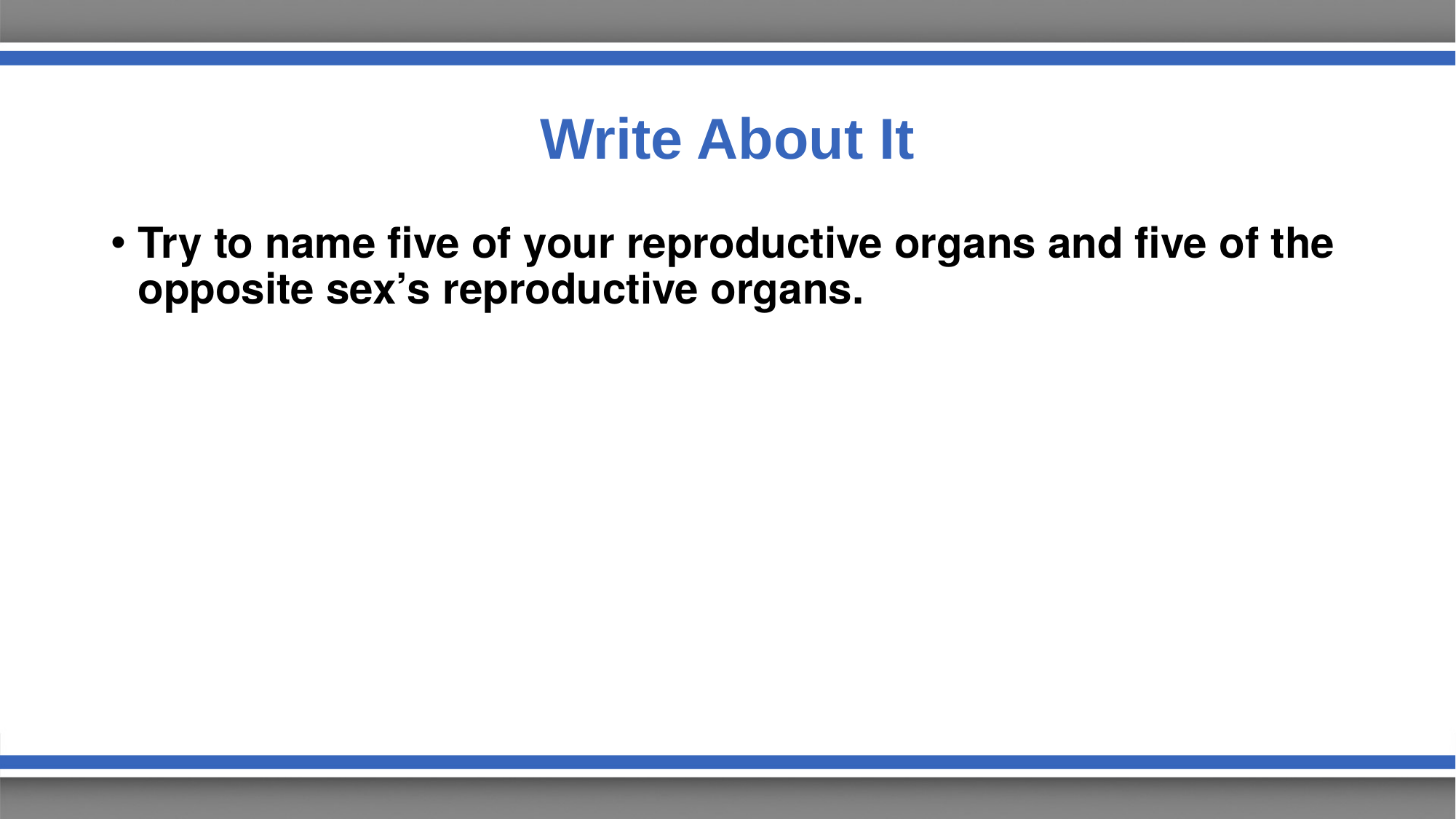

# Write About It
Try to name five of your reproductive organs and five of the opposite sex’s reproductive organs.